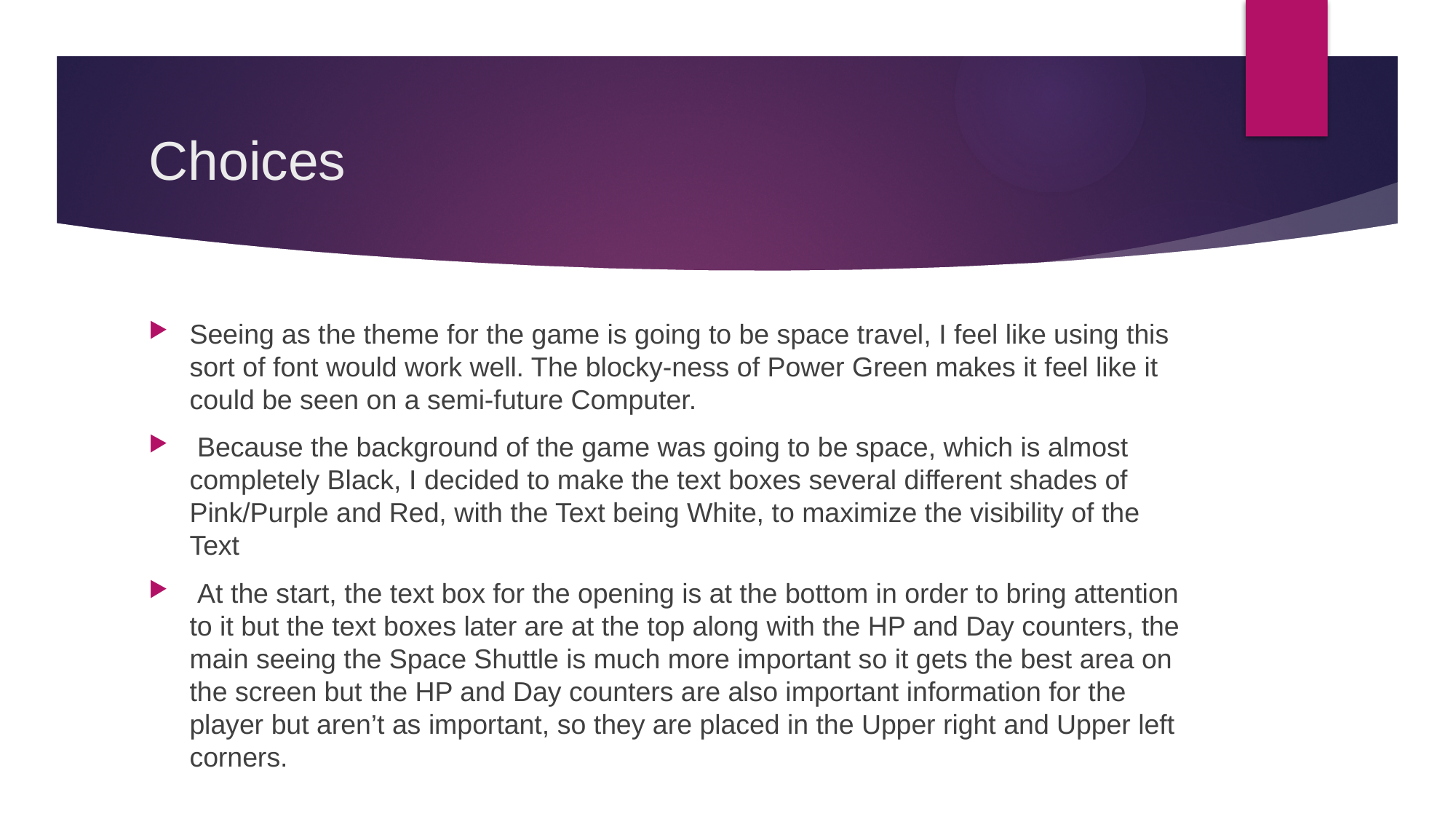

# Choices
Seeing as the theme for the game is going to be space travel, I feel like using this sort of font would work well. The blocky-ness of Power Green makes it feel like it could be seen on a semi-future Computer.
 Because the background of the game was going to be space, which is almost completely Black, I decided to make the text boxes several different shades of Pink/Purple and Red, with the Text being White, to maximize the visibility of the Text
 At the start, the text box for the opening is at the bottom in order to bring attention to it but the text boxes later are at the top along with the HP and Day counters, the main seeing the Space Shuttle is much more important so it gets the best area on the screen but the HP and Day counters are also important information for the player but aren’t as important, so they are placed in the Upper right and Upper left corners.